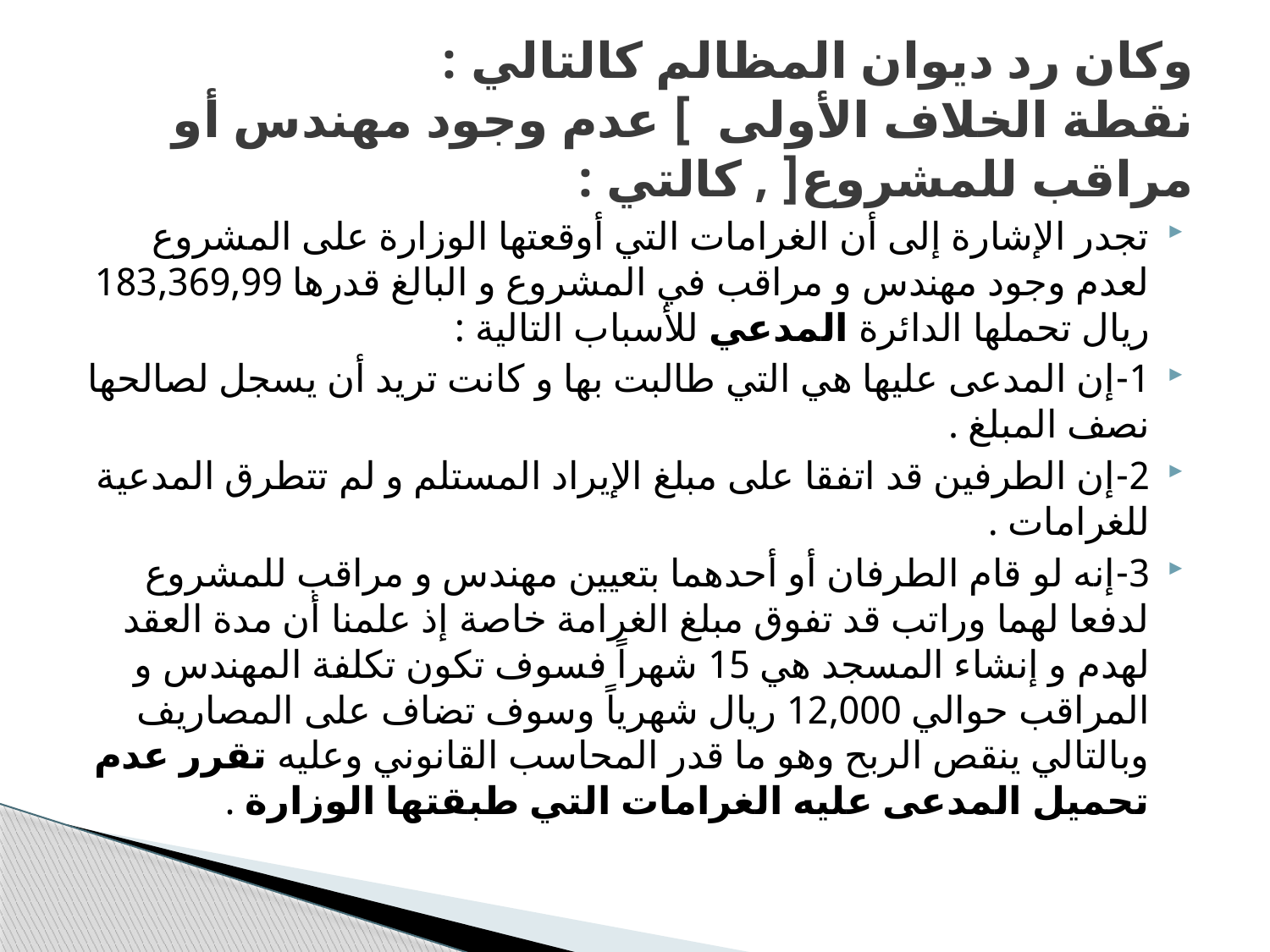

# وكان رد ديوان المظالم كالتالي : نقطة الخلاف الأولى  ] عدم وجود مهندس أو مراقب للمشروع[ , كالتي :
تجدر الإشارة إلى أن الغرامات التي أوقعتها الوزارة على المشروع لعدم وجود مهندس و مراقب في المشروع و البالغ قدرها 183,369,99 ريال تحملها الدائرة المدعي للأسباب التالية :
1-إن المدعى عليها هي التي طالبت بها و كانت تريد أن يسجل لصالحها نصف المبلغ .
2-إن الطرفين قد اتفقا على مبلغ الإيراد المستلم و لم تتطرق المدعية للغرامات .
3-إنه لو قام الطرفان أو أحدهما بتعيين مهندس و مراقب للمشروع لدفعا لهما وراتب قد تفوق مبلغ الغرامة خاصة إذ علمنا أن مدة العقد لهدم و إنشاء المسجد هي 15 شهراً فسوف تكون تكلفة المهندس و المراقب حوالي 12,000 ريال شهرياً وسوف تضاف على المصاريف وبالتالي ينقص الربح وهو ما قدر المحاسب القانوني وعليه تقرر عدم تحميل المدعى عليه الغرامات التي طبقتها الوزارة .